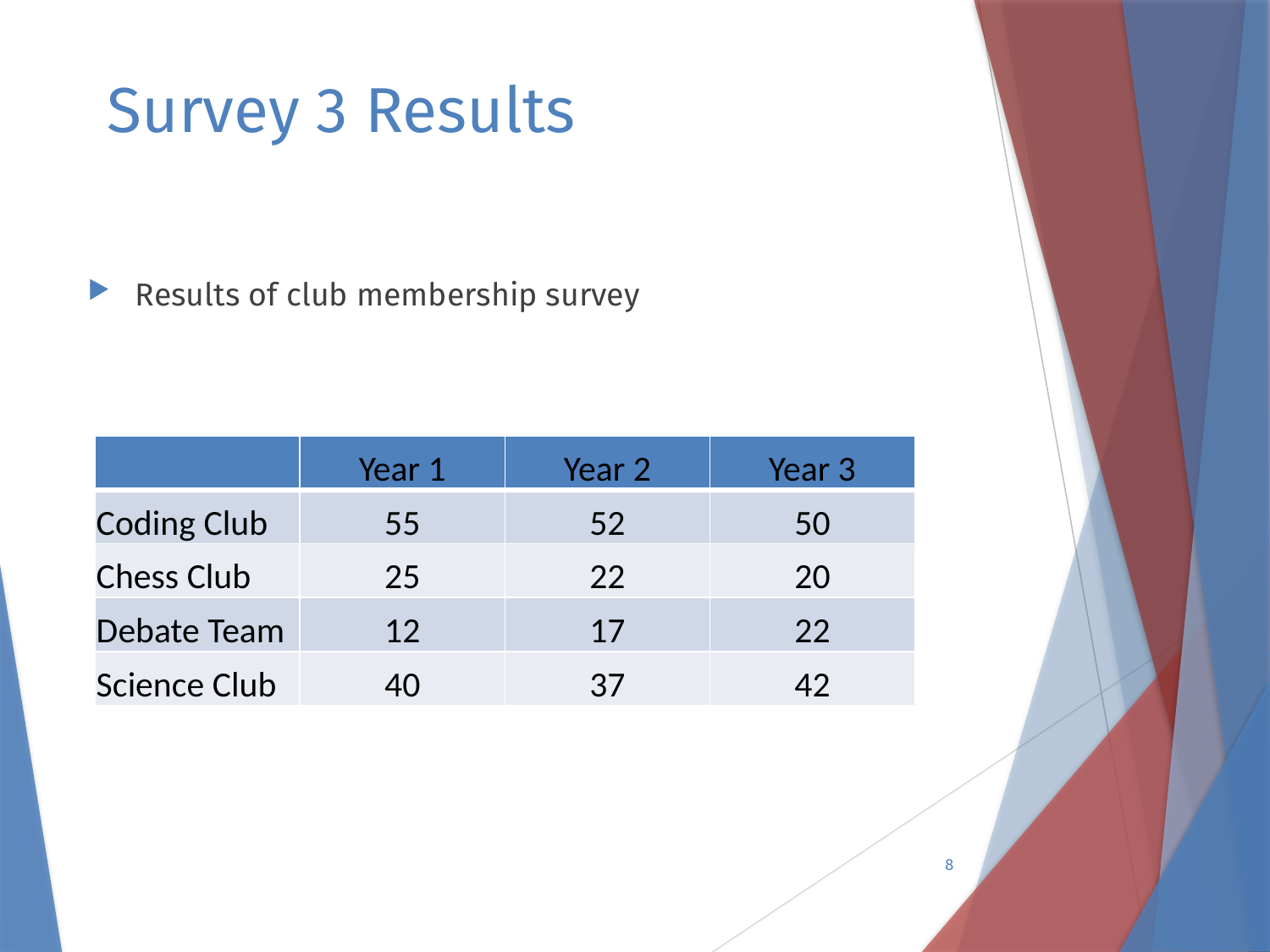

# Survey 3 Results
Results of club membership survey

|  | Year 1 | Year 2 | Year 3 |
| --- | --- | --- | --- |
| Coding Club | 55 | 52 | 50 |
| Chess Club | 25 | 22 | 20 |
| Debate Team | 12 | 17 | 22 |
| Science Club | 40 | 37 | 42 |
8